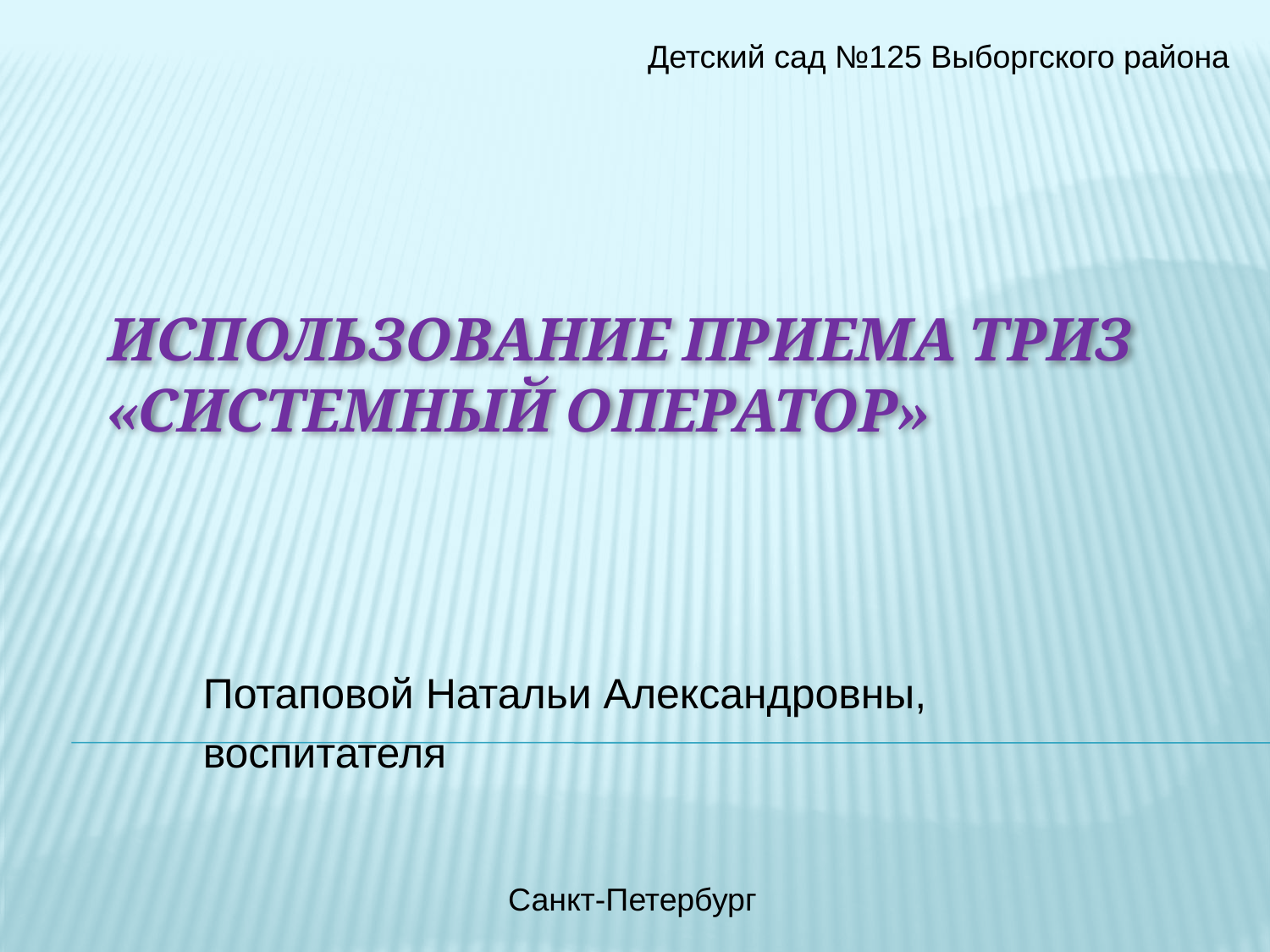

Детский сад №125 Выборгского района
# Использование приема ТРИЗ «Системный оператор»
Потаповой Натальи Александровны,
воспитателя
Санкт-Петербург